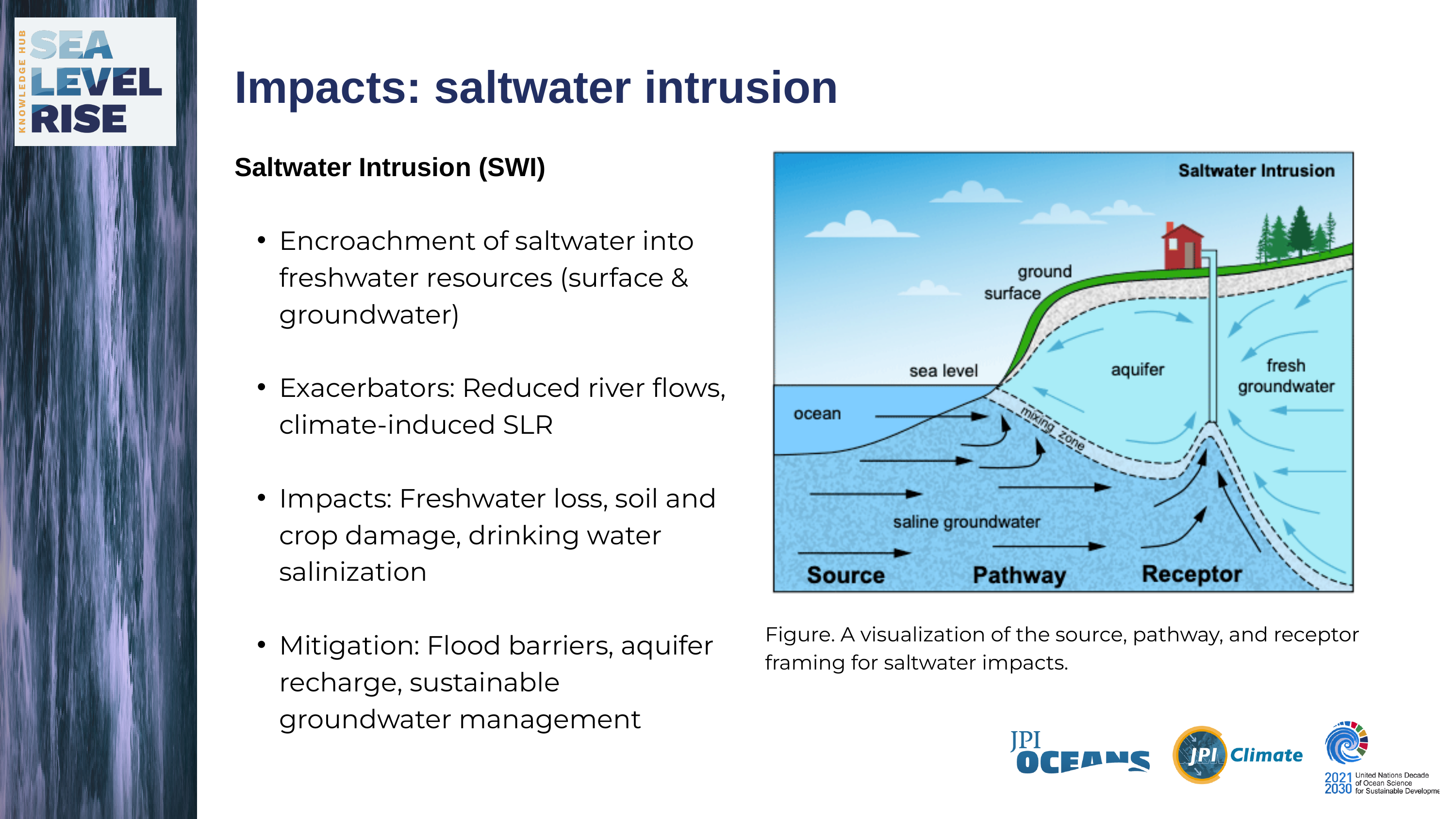

Impacts: saltwater intrusion
Saltwater Intrusion (SWI)

Encroachment of saltwater into freshwater resources (surface & groundwater)

Exacerbators: Reduced river flows, climate-induced SLR

Impacts: Freshwater loss, soil and crop damage, drinking water salinization

Mitigation: Flood barriers, aquifer recharge, sustainable groundwater management

Figure. A visualization of the source, pathway, and receptor framing for saltwater impacts.